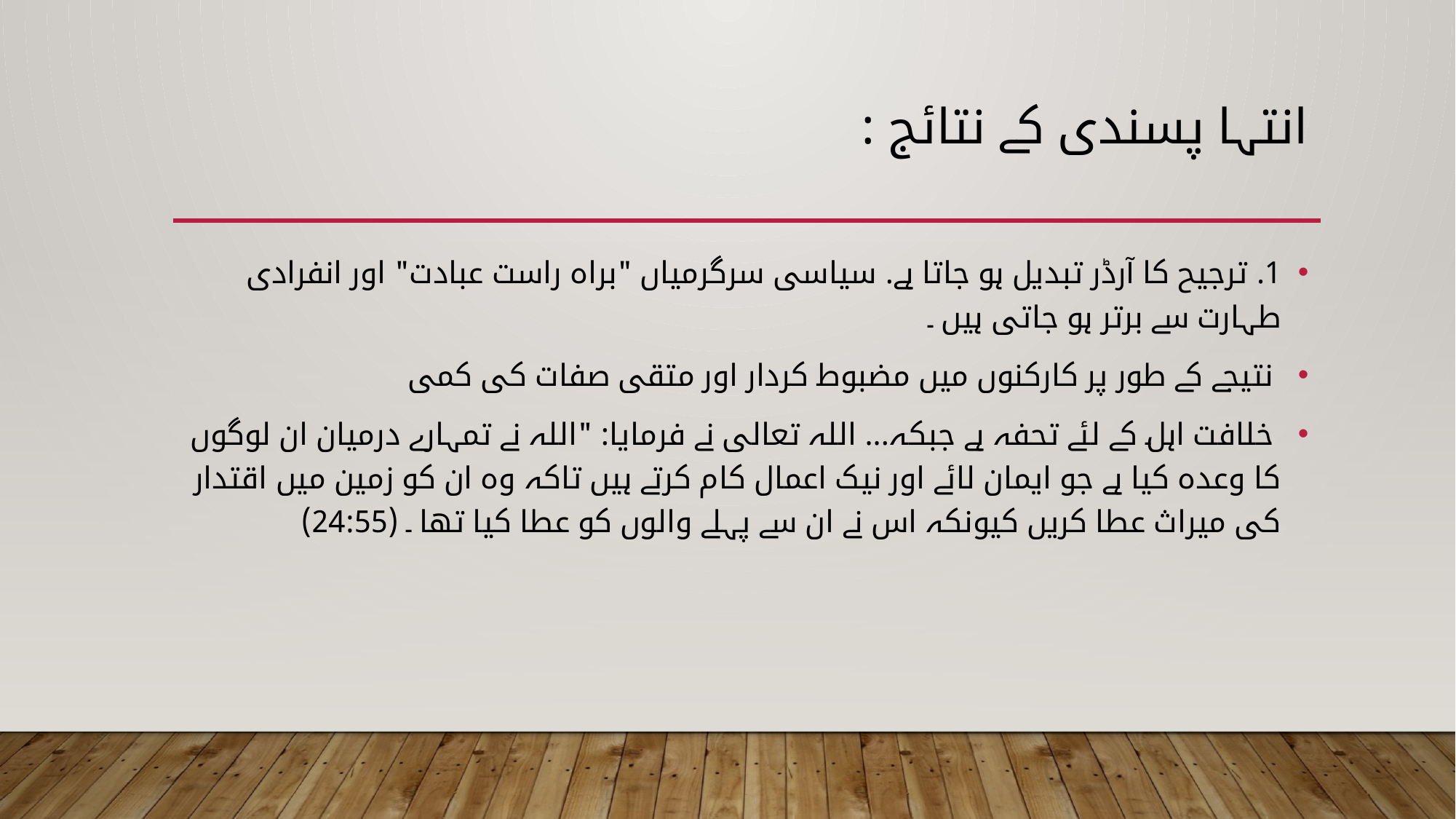

# انتہا پسندی کے نتائج :
1. ترجیح کا آرڈر تبدیل ہو جاتا ہے. سیاسی سرگرمیاں "براہ راست عبادت" اور انفرادی طہارت سے برتر ہو جاتی ہیں ۔
 نتیجے کے طور پر کارکنوں میں مضبوط کردار اور متقی صفات کی کمی
 خلافت اہل کے لئے تحفہ ہے جبکہ... اللہ تعالی نے فرمایا: "اللہ نے تمہارے درمیان ان لوگوں کا وعدہ کیا ہے جو ایمان لائے اور نیک اعمال کام کرتے ہیں تاکہ وہ ان کو زمین میں اقتدار کی میراث عطا کریں کیونکہ اس نے ان سے پہلے والوں کو عطا کیا تھا ۔ (24:55)